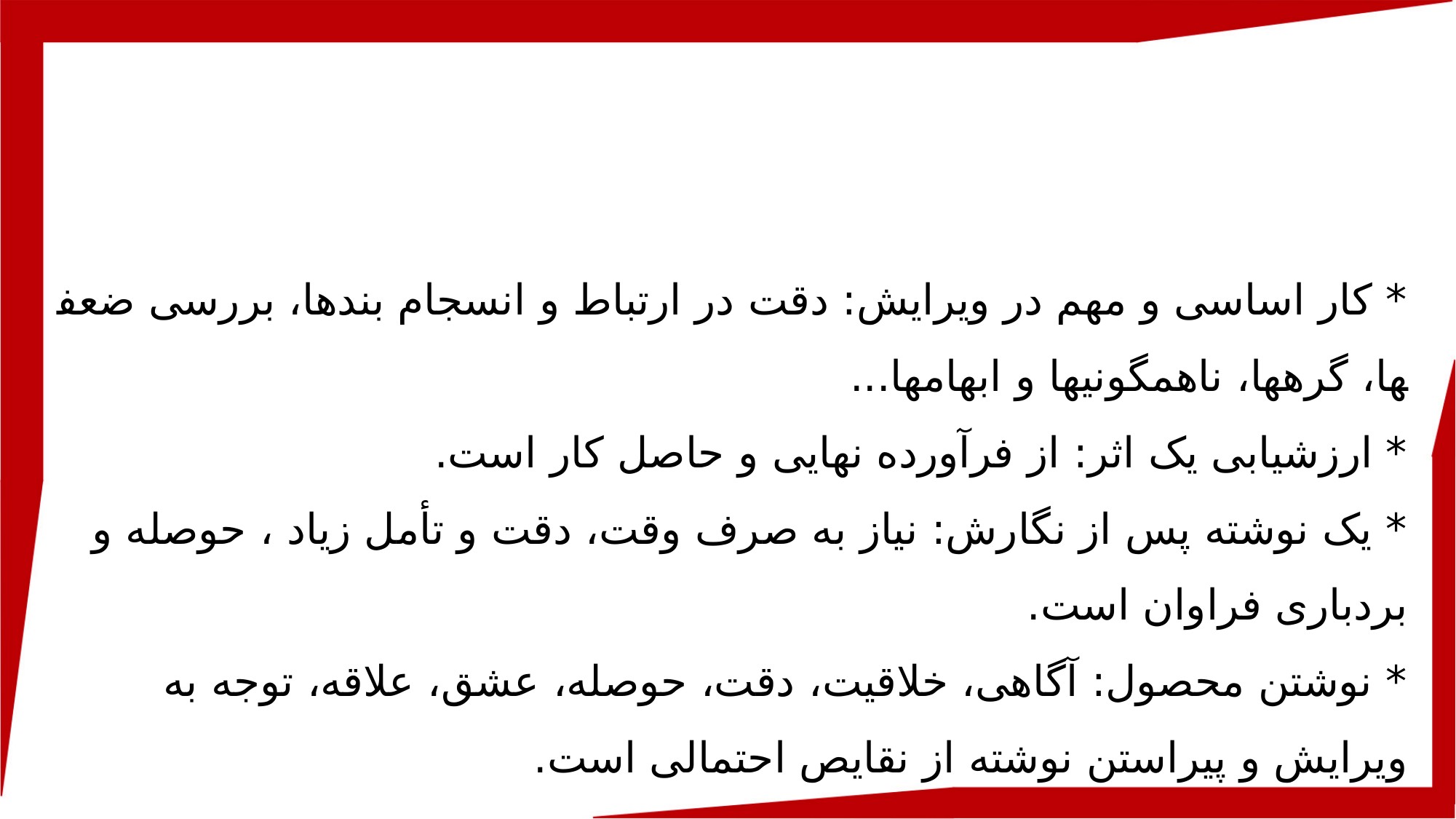

* کار اساسی و مهم در ویرایش: دقت در ارتباط و انسجام بندها، بررسی ضعف­ها، گره­ها، ناهمگونی­ها و ابهام­ها...
* ارزشیابی یک اثر: از فرآورده نهایی و حاصل کار است.
* یک نوشته پس از نگارش: نیاز به صرف وقت، دقت و تأمل زیاد ، حوصله و بردباری فراوان است.
* نوشتن محصول: آگاهی، خلاقیت، دقت، حوصله، عشق، علاقه، توجه به ویرایش و پیراستن نوشته از نقایص احتمالی است.